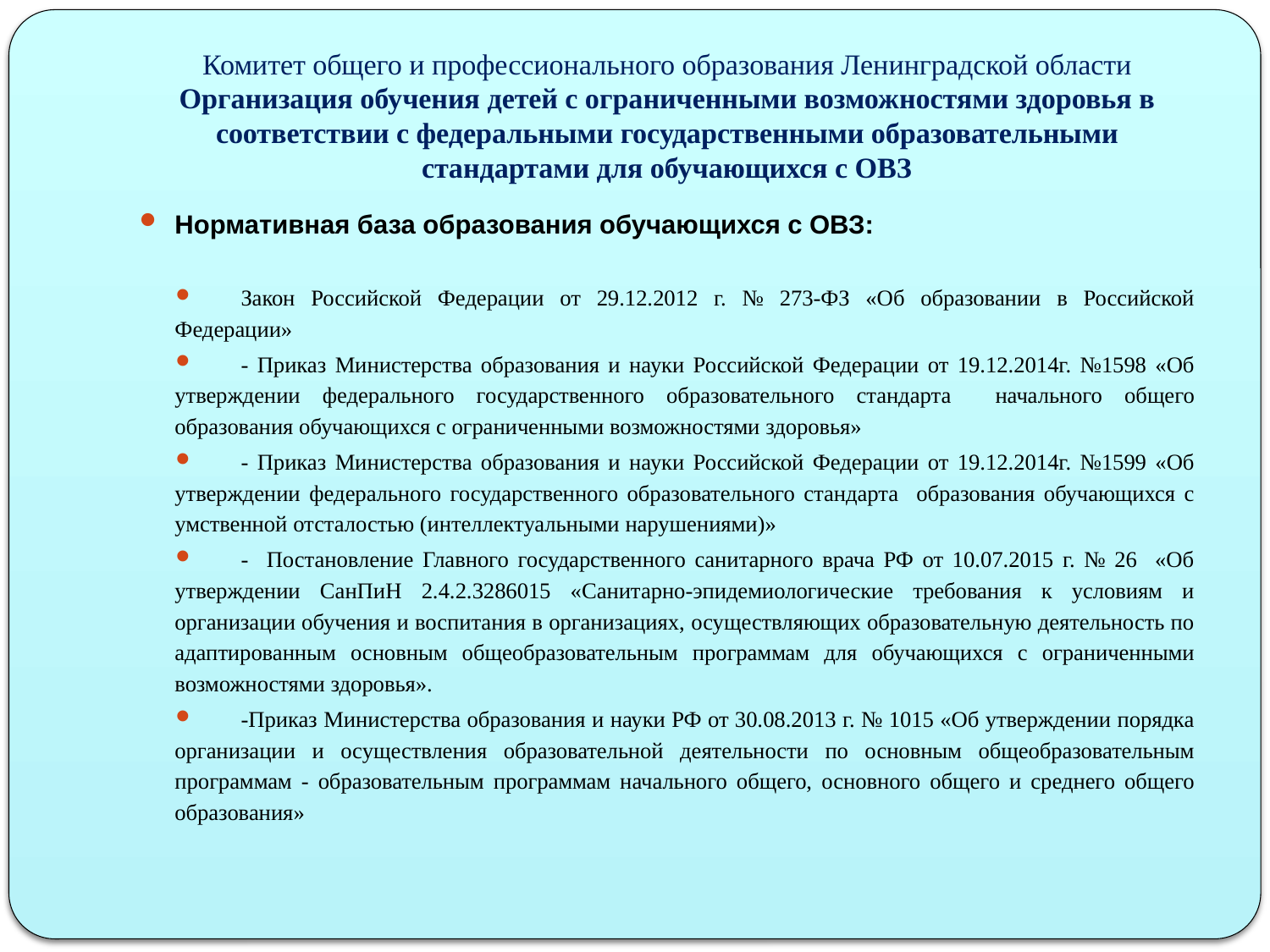

# Комитет общего и профессионального образования Ленинградской области Организация обучения детей с ограниченными возможностями здоровья в соответствии с федеральными государственными образовательными стандартами для обучающихся с ОВЗ
Нормативная база образования обучающихся с ОВЗ:

Закон Российской Федерации от 29.12.2012 г. № 273-ФЗ «Об образовании в Российской Федерации»
- Приказ Министерства образования и науки Российской Федерации от 19.12.2014г. №1598 «Об утверждении федерального государственного образовательного стандарта  начального общего образования обучающихся с ограниченными возможностями здоровья»
- Приказ Министерства образования и науки Российской Федерации от 19.12.2014г. №1599 «Об утверждении федерального государственного образовательного стандарта  образования обучающихся с умственной отсталостью (интеллектуальными нарушениями)»
-  Постановление Главного государственного санитарного врача РФ от 10.07.2015 г. № 26  «Об утверждении СанПиН 2.4.2.3286015 «Санитарно-эпидемиологические требования к условиям и организации обучения и воспитания в организациях, осуществляющих образовательную деятельность по адаптированным основным общеобразовательным программам для обучающихся с ограниченными возможностями здоровья».
-Приказ Министерства образования и науки РФ от 30.08.2013 г. № 1015 «Об утверждении порядка организации и осуществления образовательной деятельности по основным общеобразовательным программам - образовательным программам начального общего, основного общего и среднего общего образования»